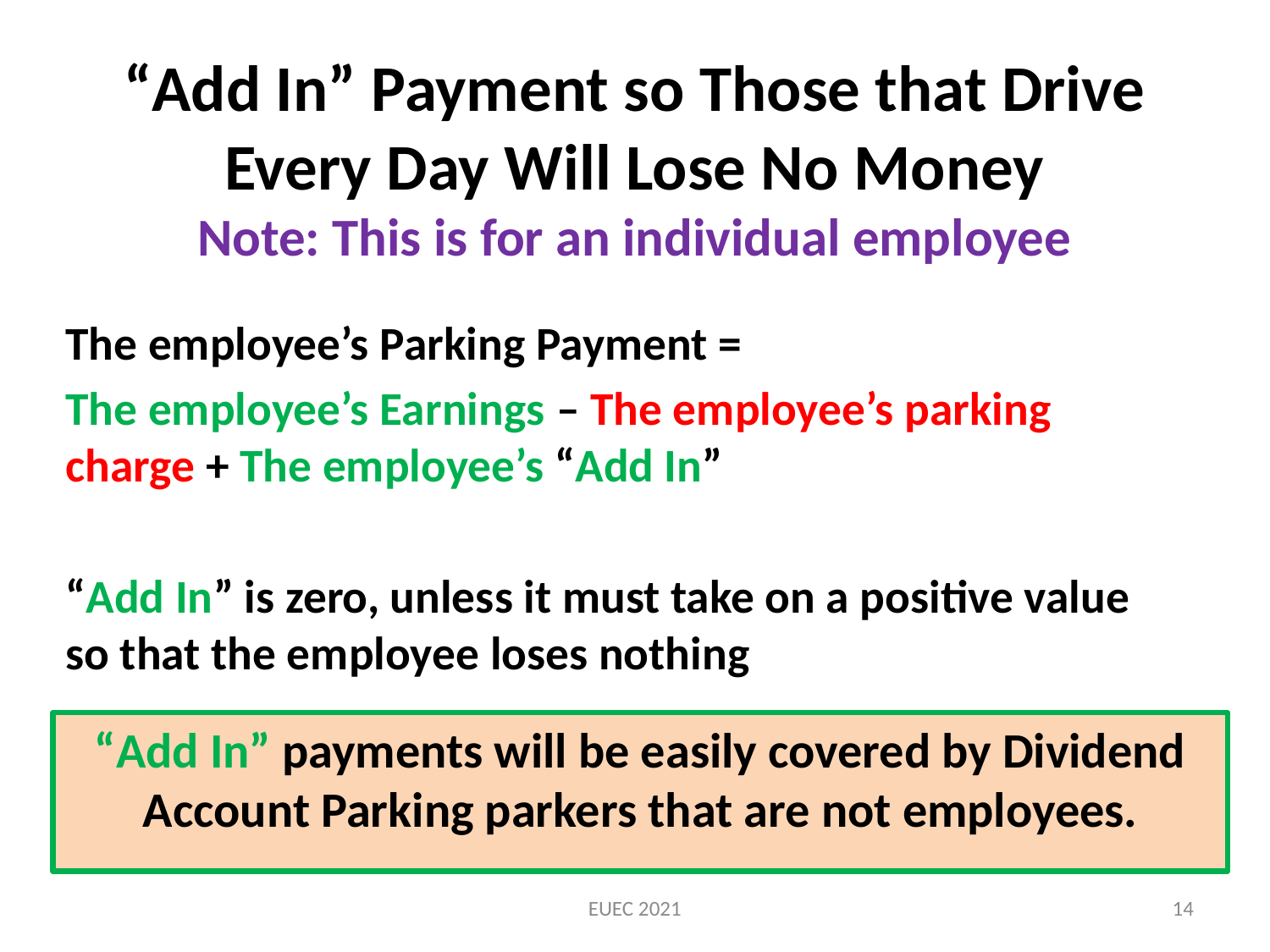

# “Add In” Payment so Those that Drive Every Day Will Lose No Money Note: This is for an individual employee
The employee’s Parking Payment =
The employee’s Earnings – The employee’s parking charge + The employee’s “Add In”

“Add In” is zero, unless it must take on a positive value so that the employee loses nothing

“Add In” payments will be easily covered by Dividend Account Parking parkers that are not employees.
EUEC 2021
14